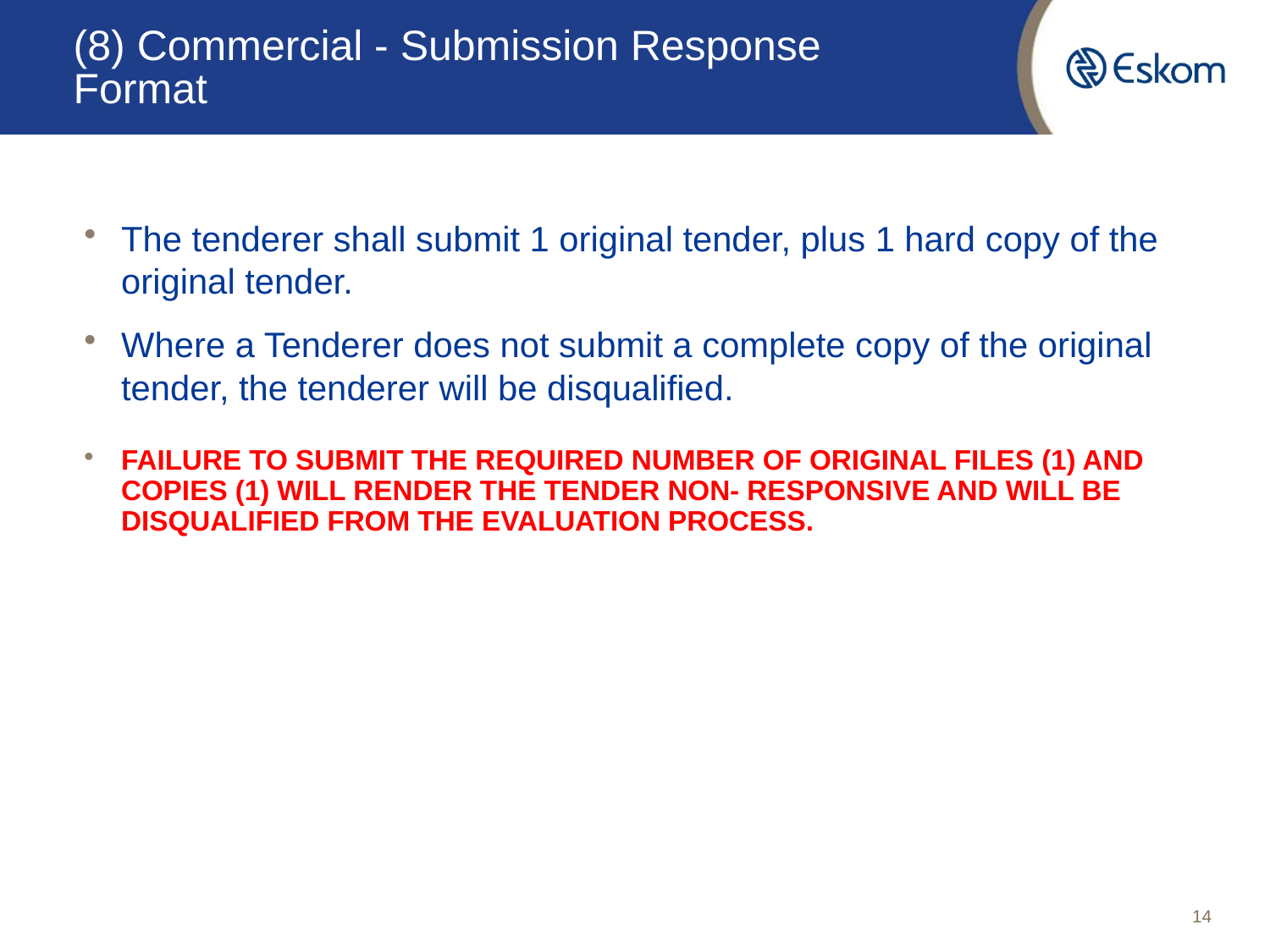

# (8) Commercial - Submission Response Format

The tenderer shall submit 1 original tender, plus 1 hard copy of the original tender.
Where a Tenderer does not submit a complete copy of the original tender, the tenderer will be disqualified.
FAILURE TO SUBMIT THE REQUIRED NUMBER OF ORIGINAL FILES (1) AND COPIES (1) WILL RENDER THE TENDER NON- RESPONSIVE AND WILL BE DISQUALIFIED FROM THE EVALUATION PROCESS.

14